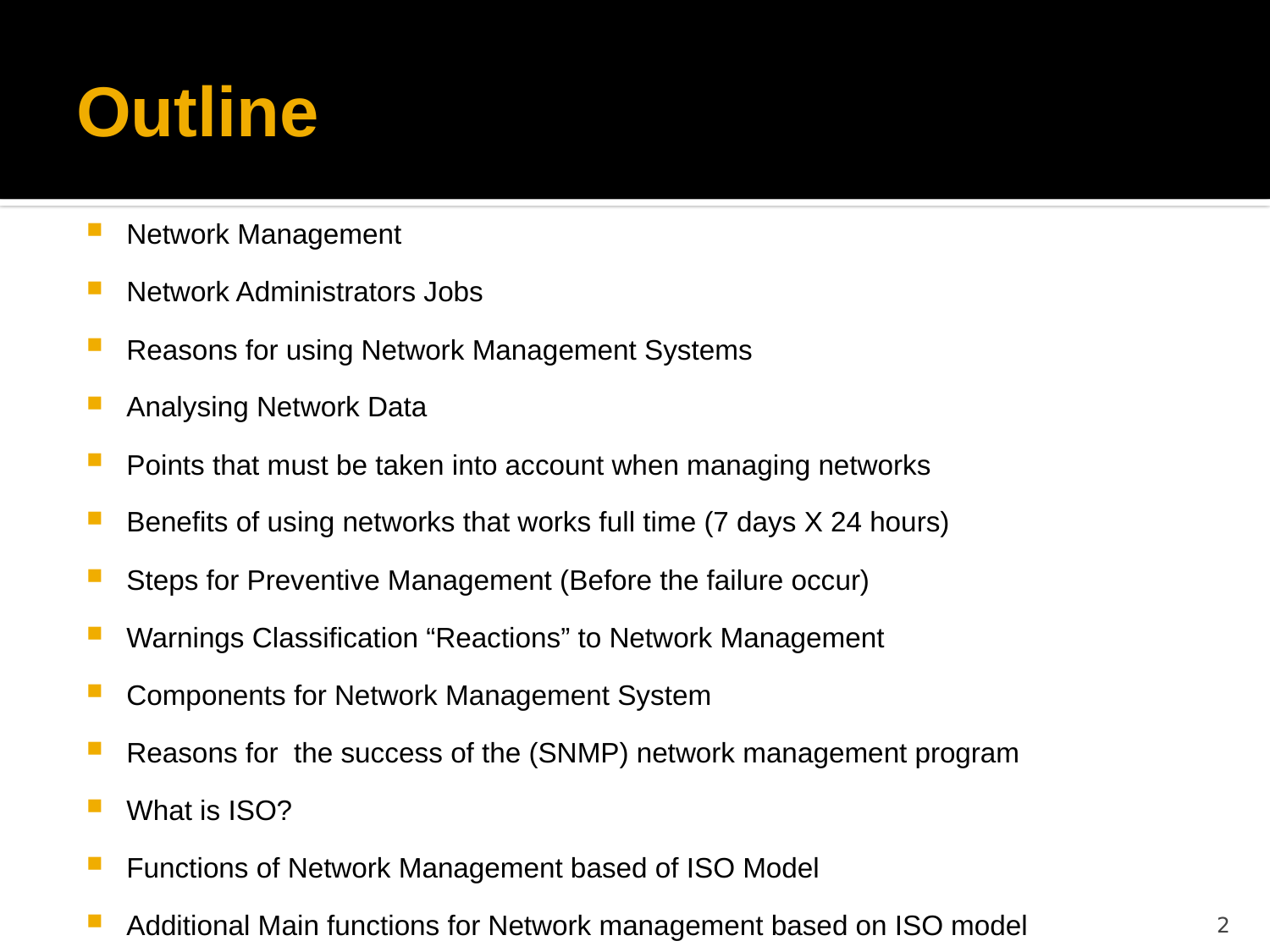

# Outline
Network Management
Network Administrators Jobs
Reasons for using Network Management Systems
Analysing Network Data
Points that must be taken into account when managing networks
Benefits of using networks that works full time (7 days X 24 hours)
Steps for Preventive Management (Before the failure occur)
Warnings Classification “Reactions” to Network Management
Components for Network Management System
Reasons for  the success of the (SNMP) network management program
What is ISO?
Functions of Network Management based of ISO Model
Additional Main functions for Network management based on ISO model
2